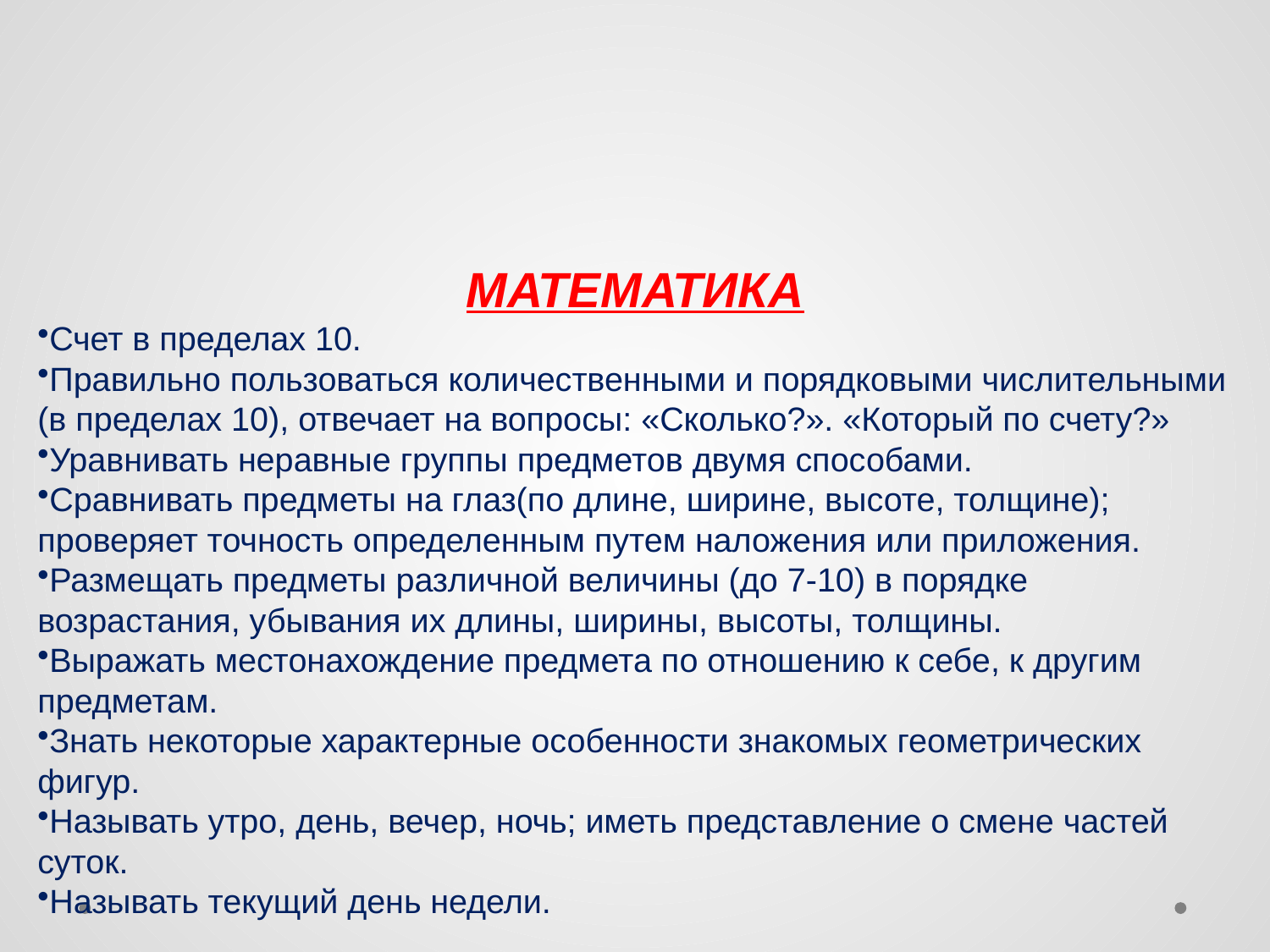

МАТЕМАТИКА
Счет в пределах 10.
Правильно пользоваться количественными и порядковыми числительными (в пределах 10), отвечает на вопросы: «Сколько?». «Который по счету?»
Уравнивать неравные группы предметов двумя способами.
Сравнивать предметы на глаз(по длине, ширине, высоте, толщине); проверяет точность определенным путем наложения или приложения.
Размещать предметы различной величины (до 7-10) в порядке возрастания, убывания их длины, ширины, высоты, толщины.
Выражать местонахождение предмета по отношению к себе, к другим предметам.
Знать некоторые характерные особенности знакомых геометрических фигур.
Называть утро, день, вечер, ночь; иметь представление о смене частей суток.
Называть текущий день недели.